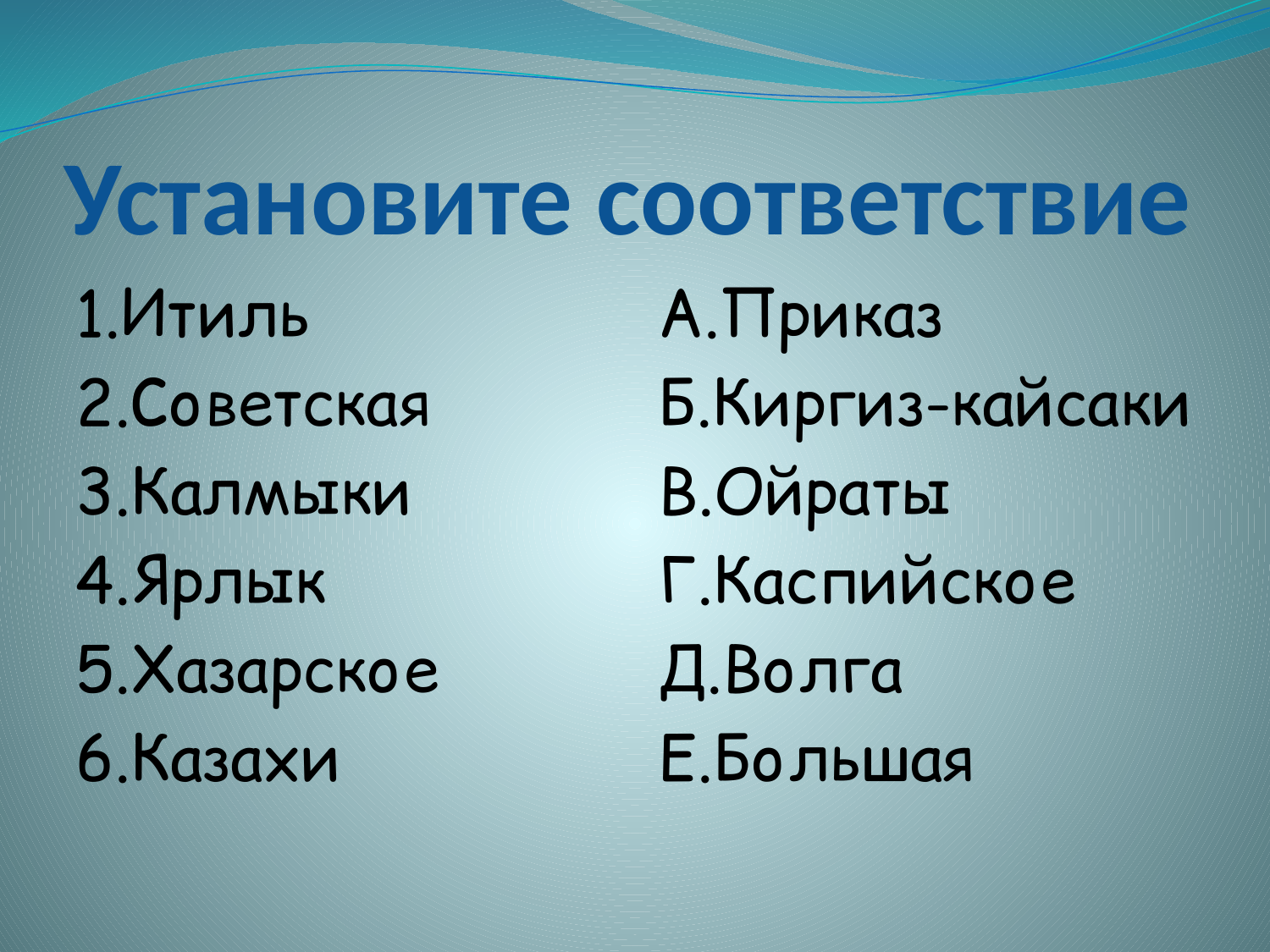

# Установите соответствие
1.Итиль
2.Советская
3.Калмыки
4.Ярлык
5.Хазарское
6.Казахи

А.Приказ
Б.Киргиз-кайсаки
В.Ойраты
Г.Каспийское
Д.Волга
Е.Большая